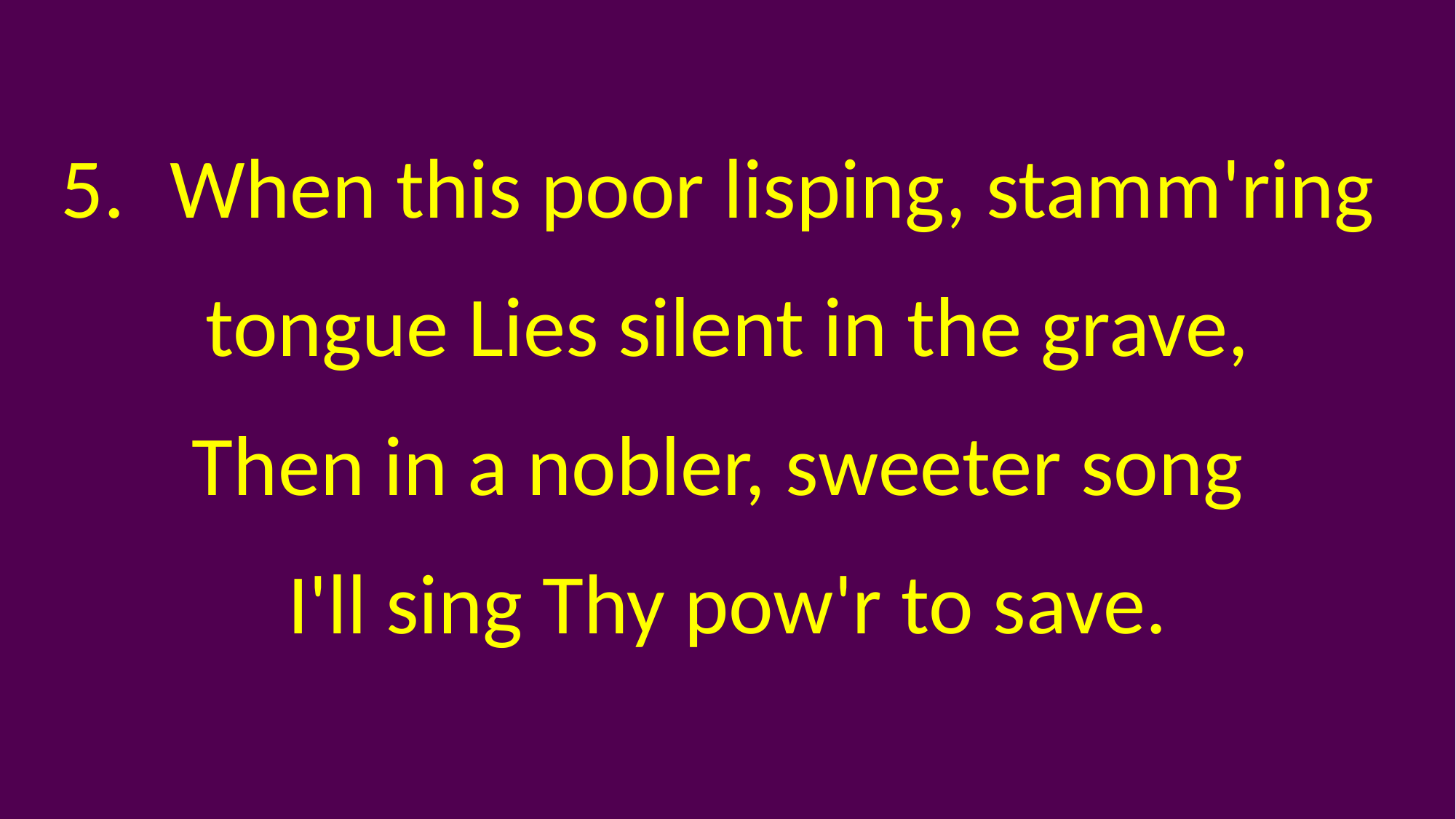

When this poor lisping, stamm'ring
tongue Lies silent in the grave,
Then in a nobler, sweeter song
I'll sing Thy pow'r to save.